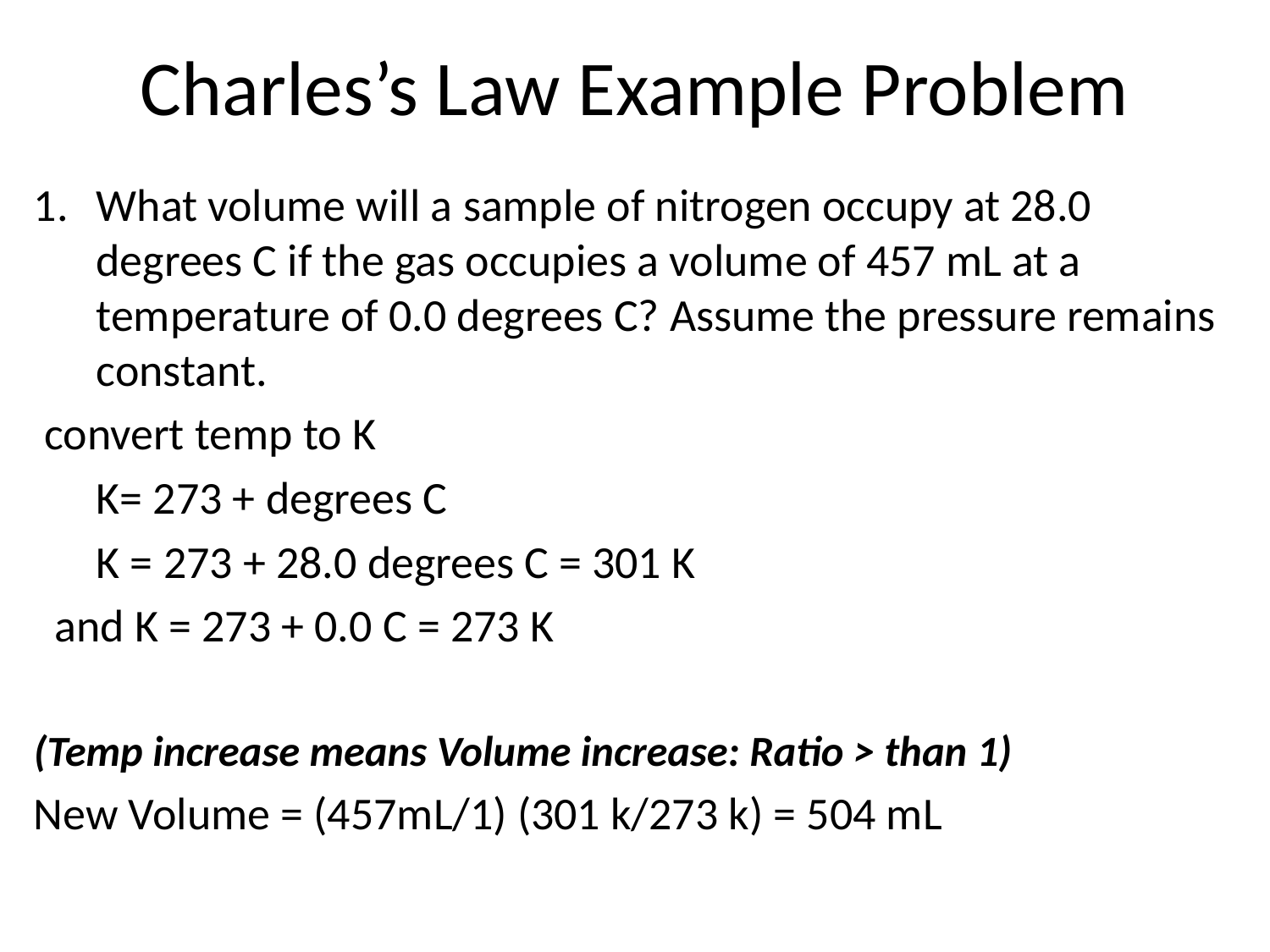

# Charles’s Law Example Problem
What volume will a sample of nitrogen occupy at 28.0 degrees C if the gas occupies a volume of 457 mL at a temperature of 0.0 degrees C? Assume the pressure remains constant.
 convert temp to K
	K= 273 + degrees C
	K = 273 + 28.0 degrees C = 301 K
  and K = 273 + 0.0 C = 273 K

(Temp increase means Volume increase: Ratio > than 1)
New Volume = (457mL/1) (301 k/273 k) = 504 mL